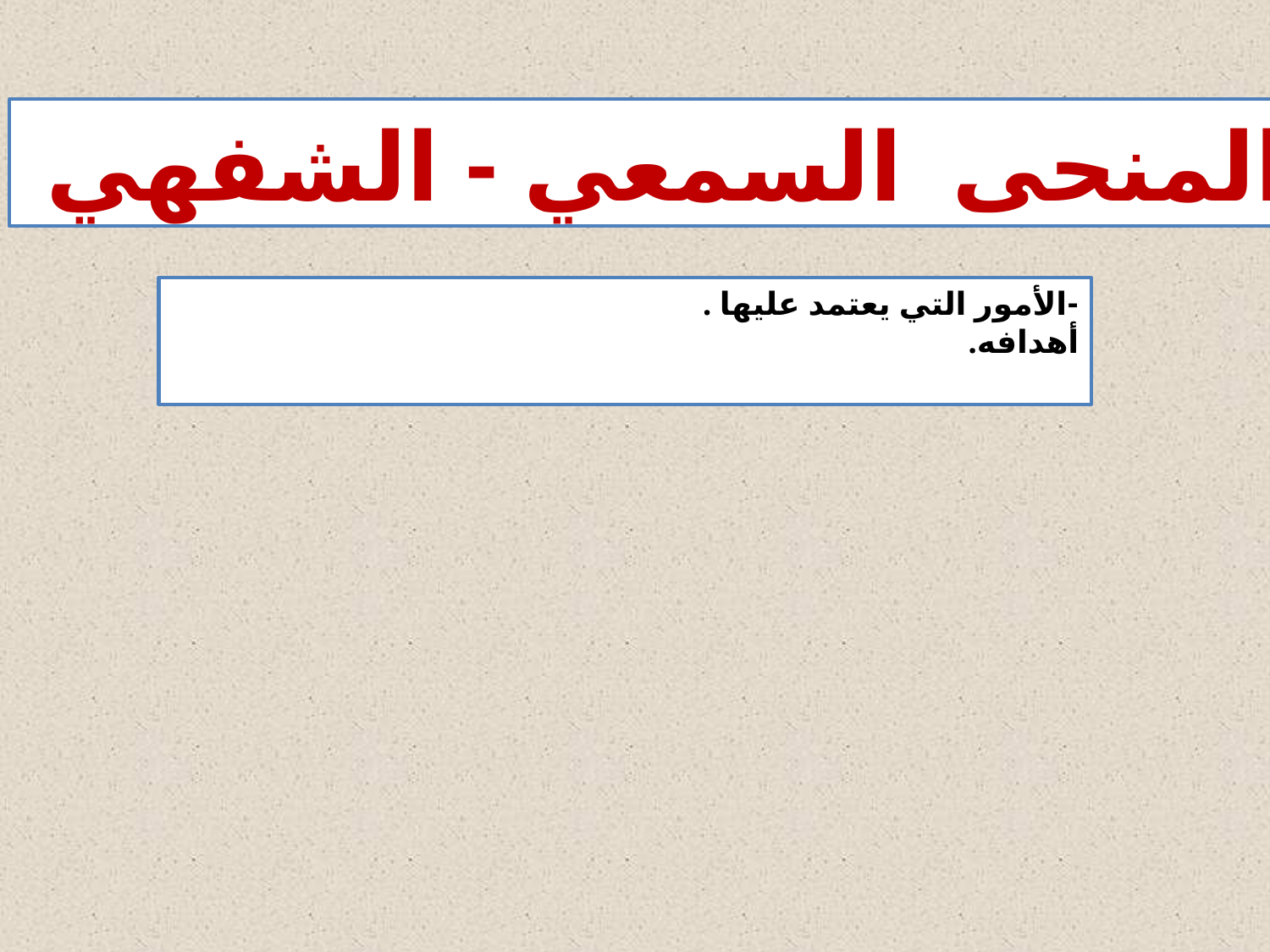

المنحى  السمعي - الشفهي
-الأمور التي يعتمد عليها .
أهدافه.